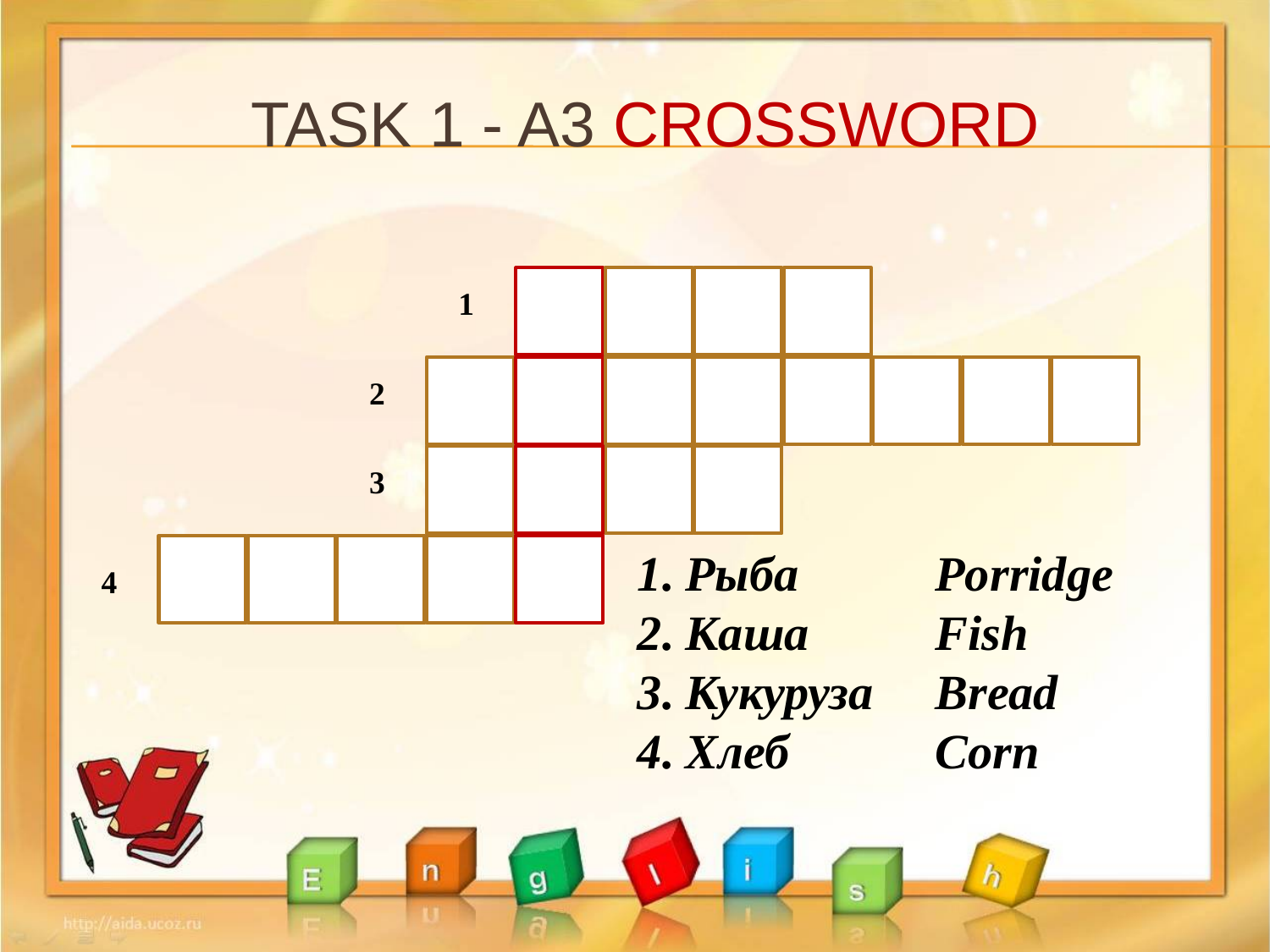

# Task 1 - A3 crossword

1

2

3

Рыба
Каша
Кукуруза
Хлеб
Porridge
Fish
Bread
Corn
4